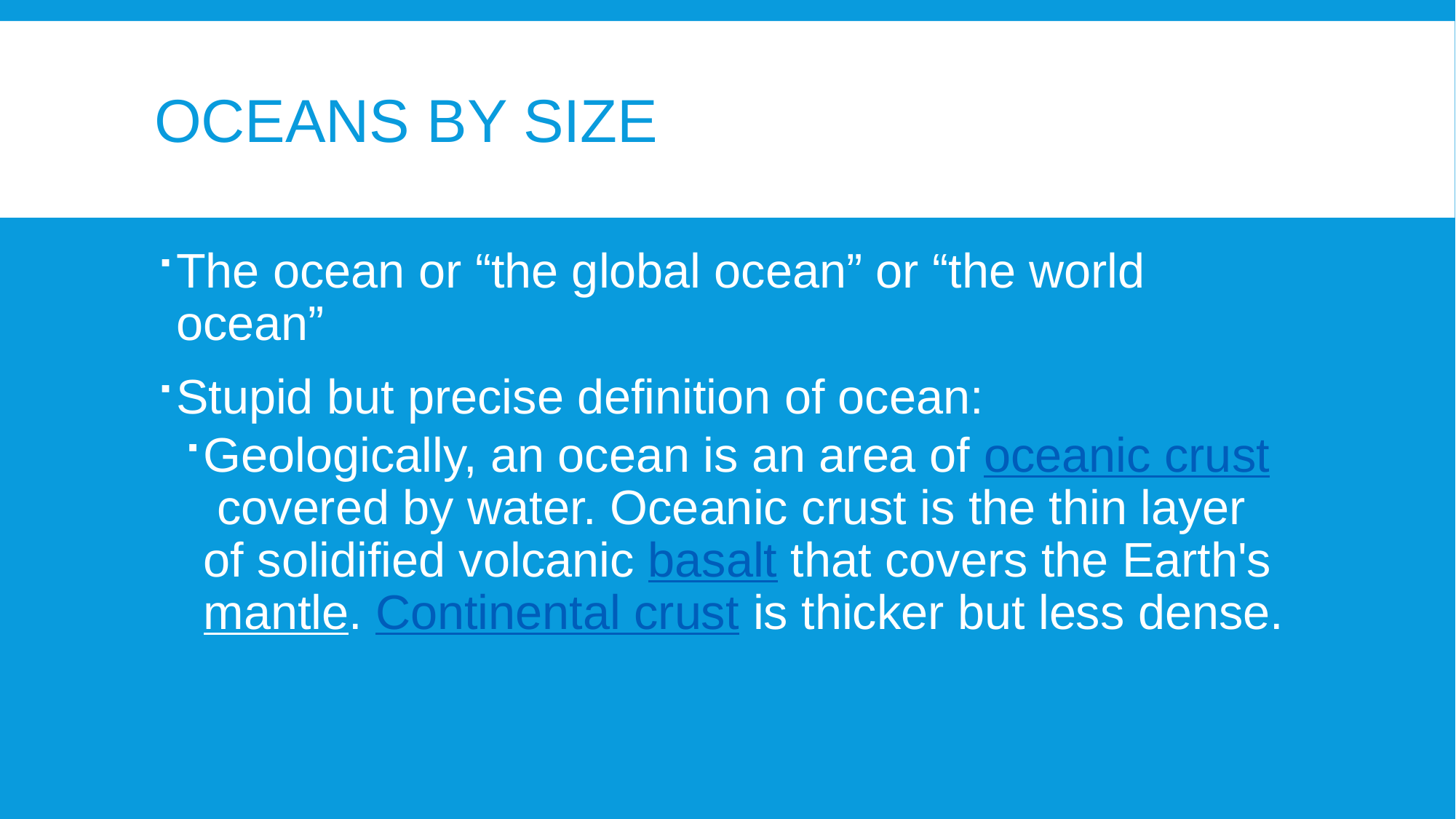

# Oceans by size
The ocean or “the global ocean” or “the world ocean”
Stupid but precise definition of ocean:
Geologically, an ocean is an area of oceanic crust covered by water. Oceanic crust is the thin layer of solidified volcanic basalt that covers the Earth's mantle. Continental crust is thicker but less dense.